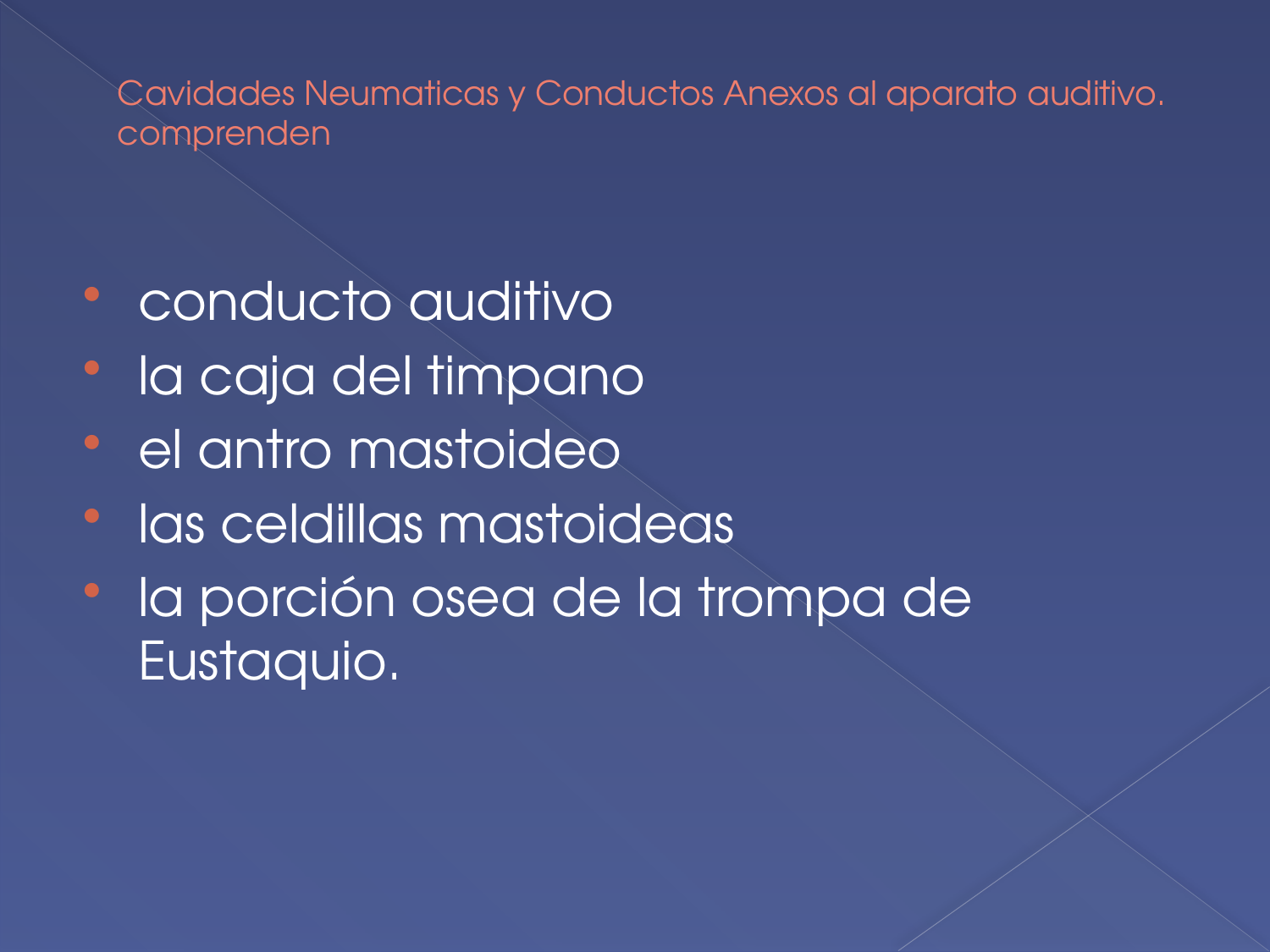

# Cavidades Neumaticas y Conductos Anexos al aparato auditivo. comprenden
conducto auditivo
la caja del timpano
el antro mastoideo
las celdillas mastoideas
la porción osea de la trompa de Eustaquio.